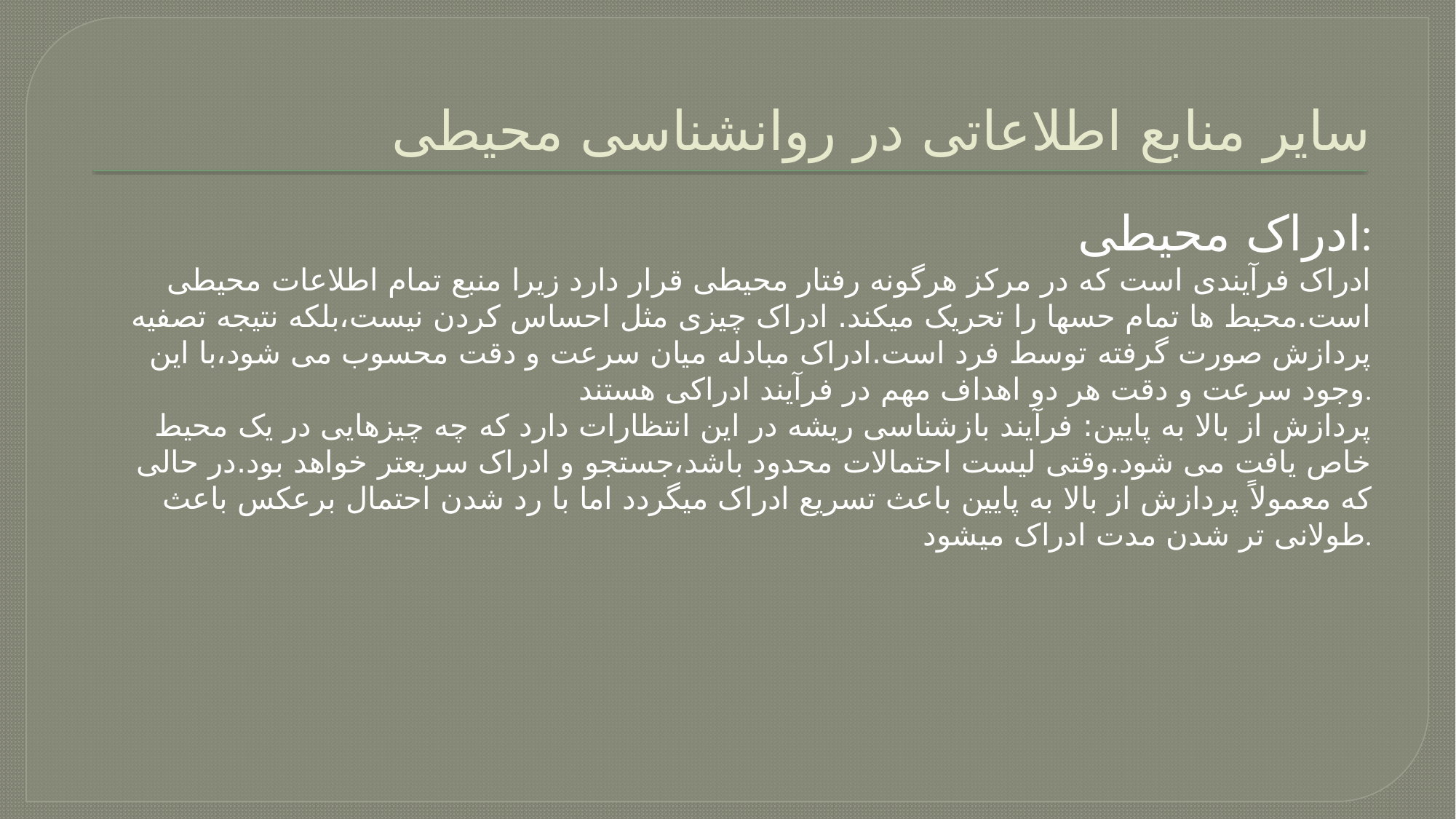

# سایر منابع اطلاعاتی در روانشناسی محیطی
ادراک محیطی:
ادراک فرآیندی است که در مرکز هرگونه رفتار محیطی قرار دارد زیرا منبع تمام اطلاعات محیطی است.محیط ها تمام حسها را تحریک میکند. ادراک چیزی مثل احساس کردن نیست،بلکه نتیجه تصفیه پردازش صورت گرفته توسط فرد است.ادراک مبادله میان سرعت و دقت محسوب می شود،با این وجود سرعت و دقت هر دو اهداف مهم در فرآیند ادراکی هستند.
پردازش از بالا به پایین: فرآیند بازشناسی ریشه در این انتظارات دارد که چه چیزهایی در یک محیط خاص یافت می شود.وقتی لیست احتمالات محدود باشد،جستجو و ادراک سریعتر خواهد بود.در حالی که معمولاً پردازش از بالا به پایین باعث تسریع ادراک میگردد اما با رد شدن احتمال برعکس باعث طولانی تر شدن مدت ادراک میشود.